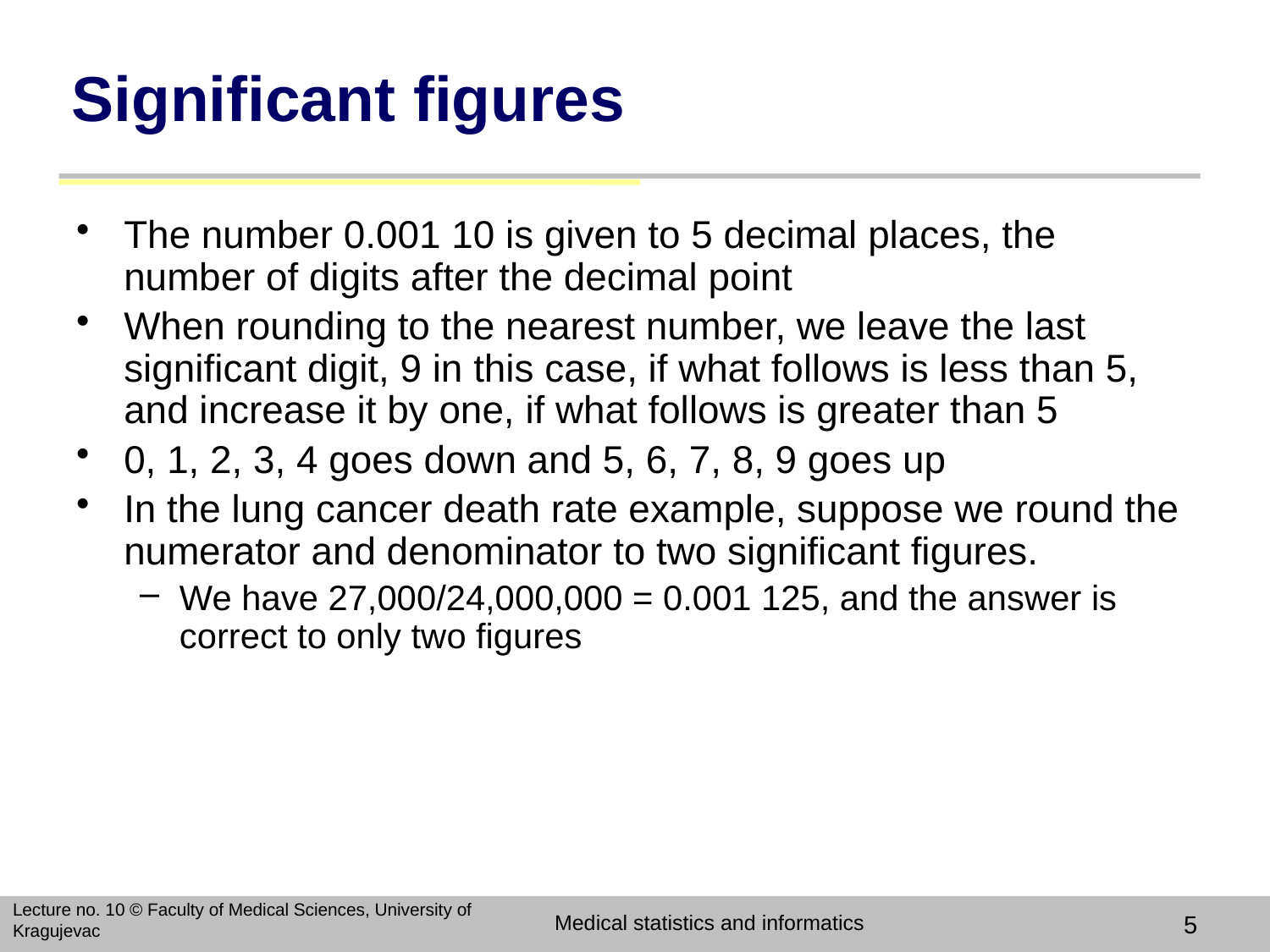

# Significant figures
The number 0.001 10 is given to 5 decimal places, the number of digits after the decimal point
When rounding to the nearest number, we leave the last significant digit, 9 in this case, if what follows is less than 5, and increase it by one, if what follows is greater than 5
0, 1, 2, 3, 4 goes down and 5, 6, 7, 8, 9 goes up
In the lung cancer death rate example, suppose we round the numerator and denominator to two significant figures.
We have 27,000/24,000,000 = 0.001 125, and the answer is correct to only two figures
Lecture no. 10 © Faculty of Medical Sciences, University of Kragujevac
Medical statistics and informatics
5